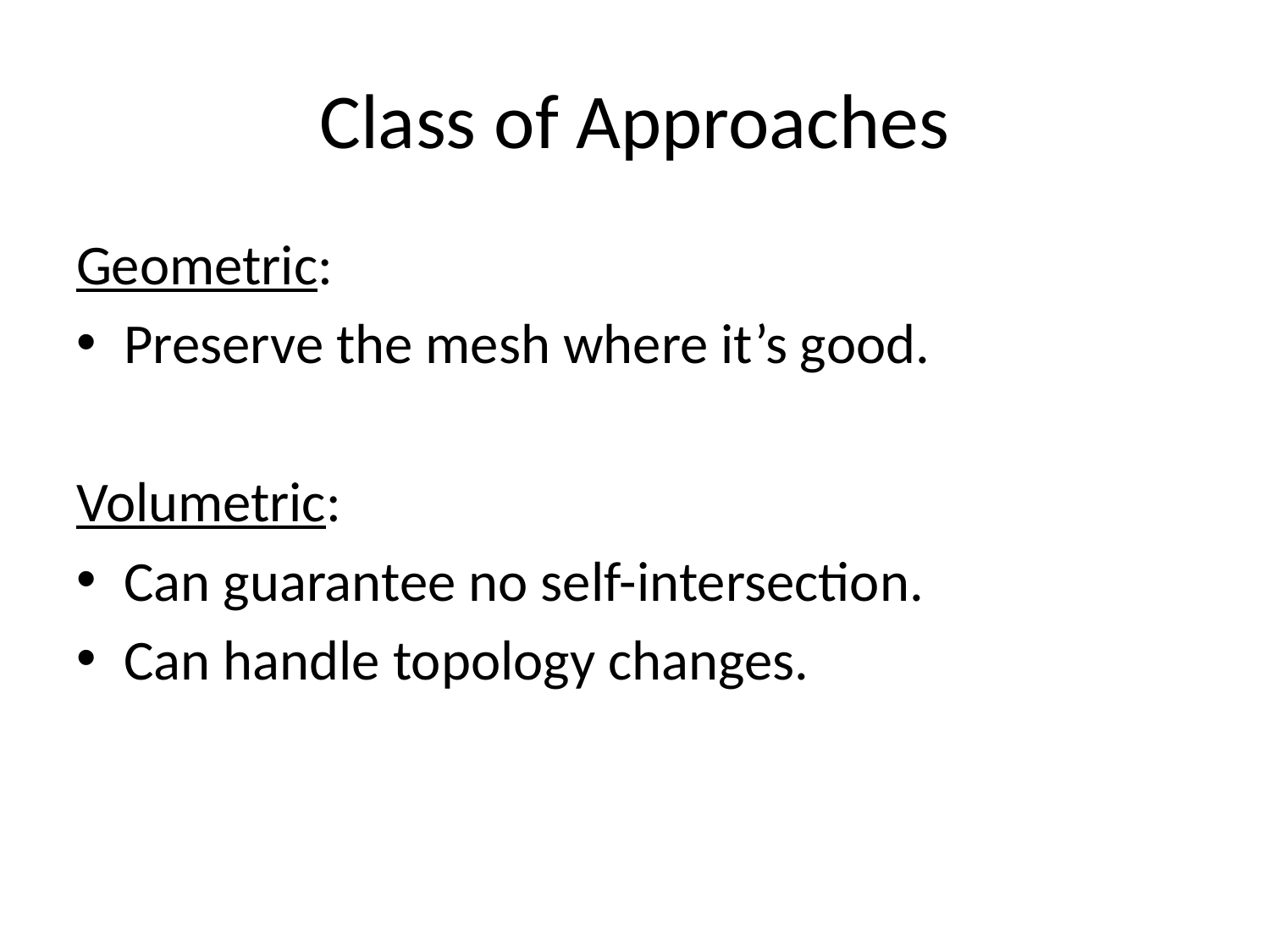

# Class of Approaches
Geometric:
Preserve the mesh where it’s good.

Volumetric:
Can guarantee no self-intersection.
Can handle topology changes.